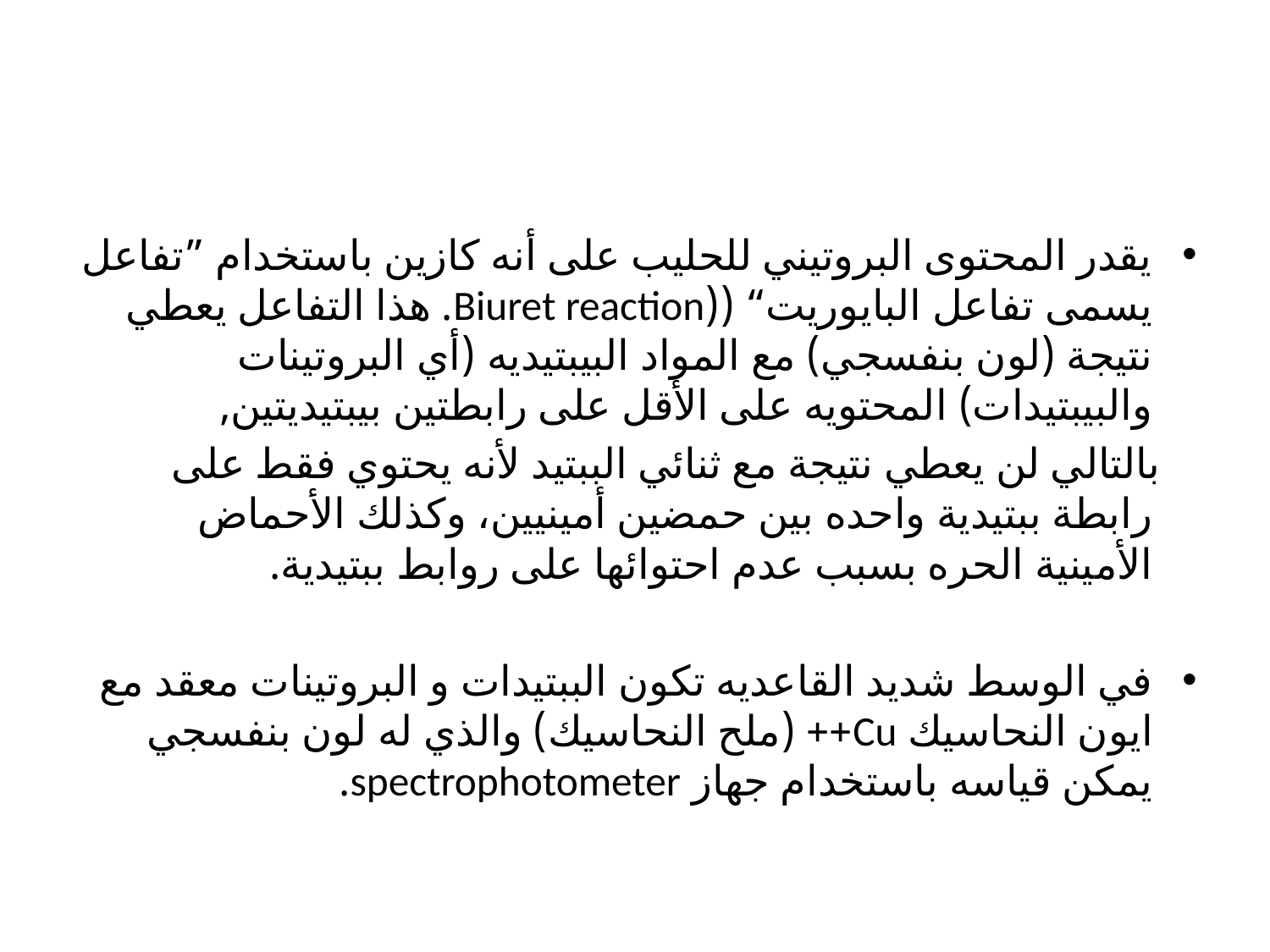

#
يقدر المحتوى البروتيني للحليب على أنه كازين باستخدام ”تفاعل يسمى تفاعل البايوريت“ ((Biuret reaction. هذا التفاعل يعطي نتيجة (لون بنفسجي) مع المواد البيبتيديه (أي البروتينات والبيبتيدات) المحتويه على الأقل على رابطتين بيبتيديتين,
   بالتالي لن يعطي نتيجة مع ثنائي الببتيد لأنه يحتوي فقط على رابطة ببتيدية واحده بين حمضين أمينيين، وكذلك الأحماض الأمينية الحره بسبب عدم احتوائها على روابط ببتيدية.

في الوسط شديد القاعديه تكون الببتيدات و البروتينات معقد مع ايون النحاسيك Cu++ (ملح النحاسيك) والذي له لون بنفسجي يمكن قياسه باستخدام جهاز spectrophotometer.